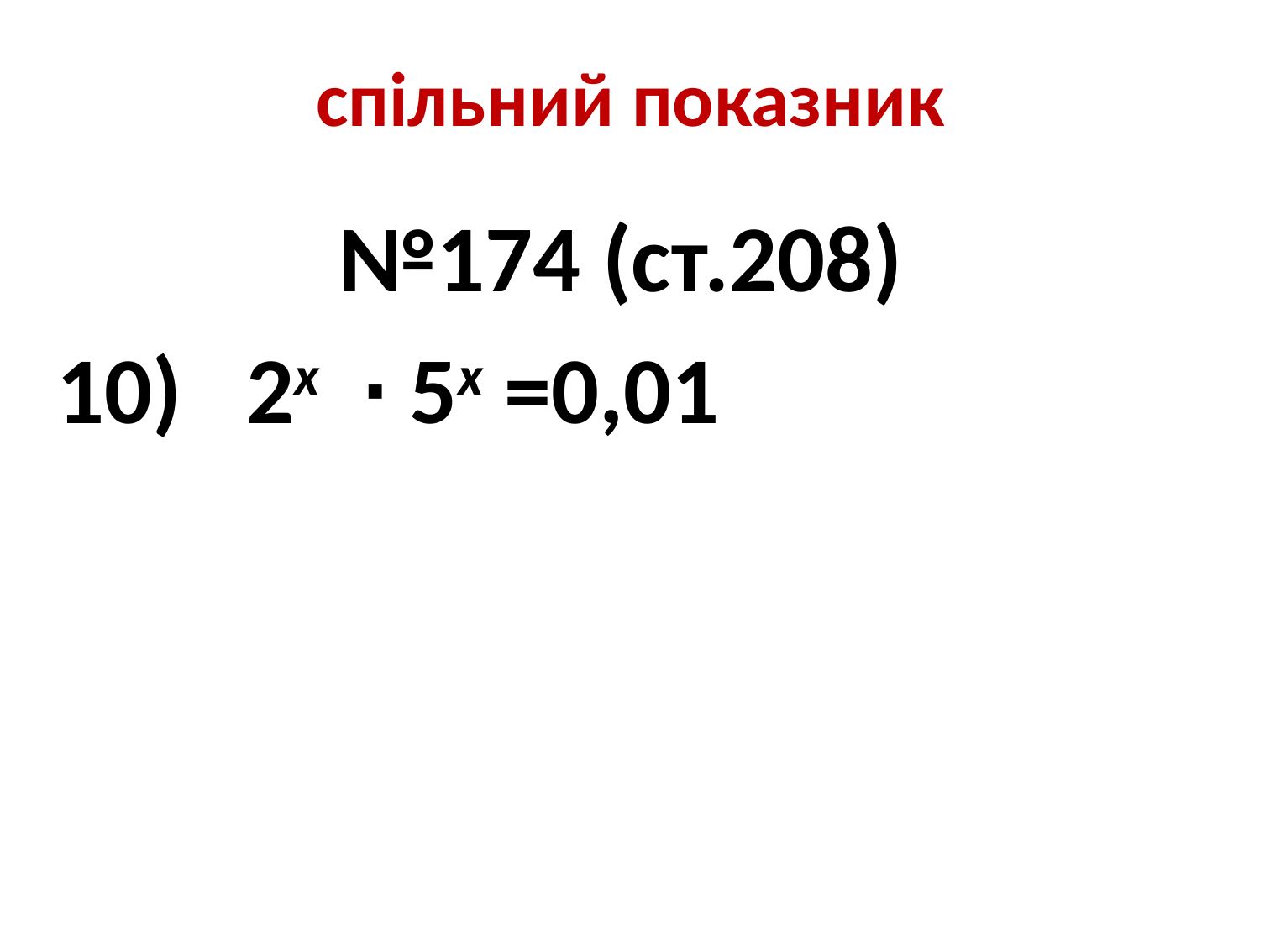

# спільний показник
№174 (ст.208)
10)   2x  ∙ 5x =0,01